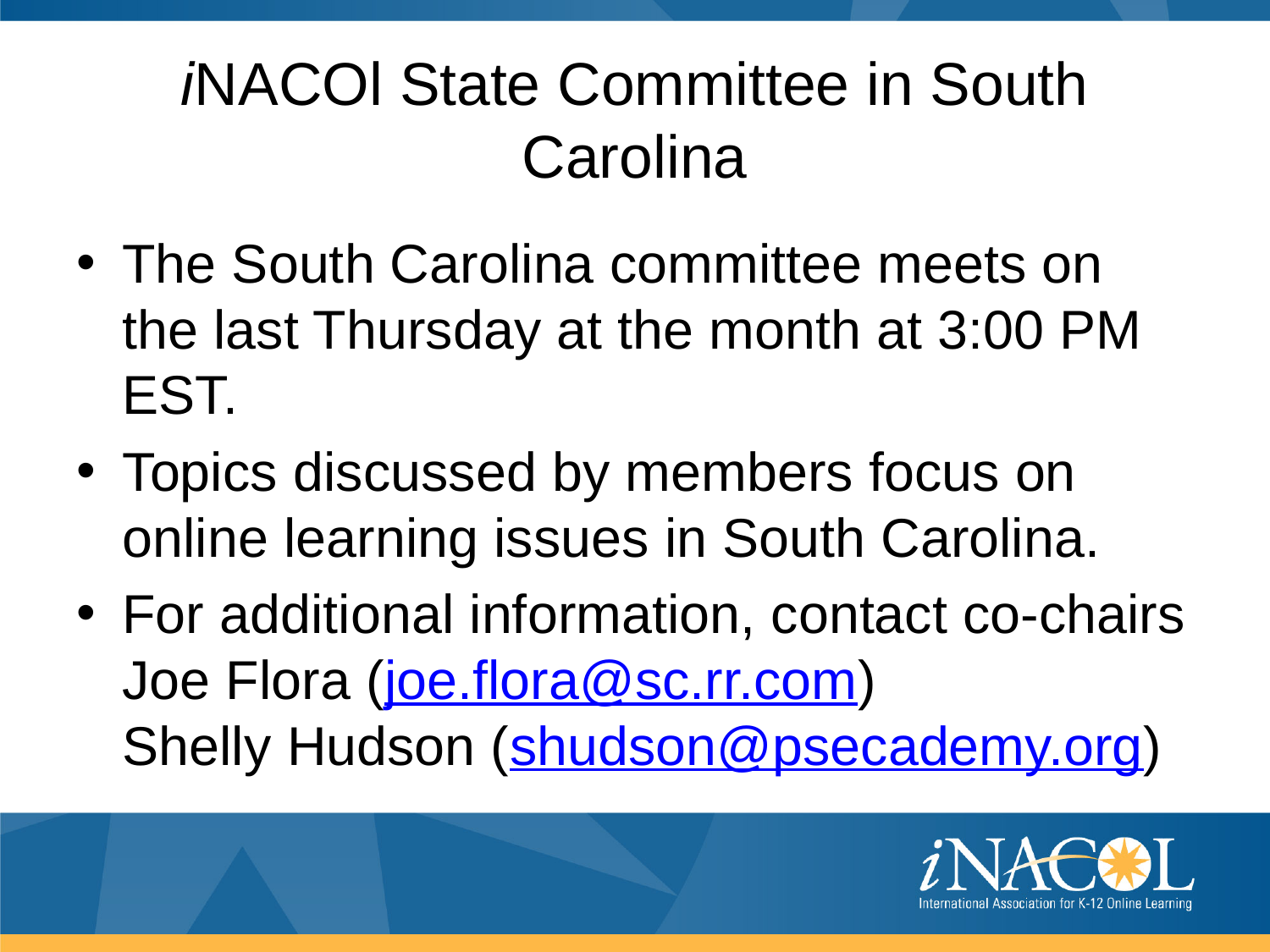

# iNACOl State Committee in South Carolina
The South Carolina committee meets on the last Thursday at the month at 3:00 PM EST.
Topics discussed by members focus on online learning issues in South Carolina.
For additional information, contact co-chairs
Joe Flora (joe.flora@sc.rr.com)
Shelly Hudson (shudson@psecademy.org)